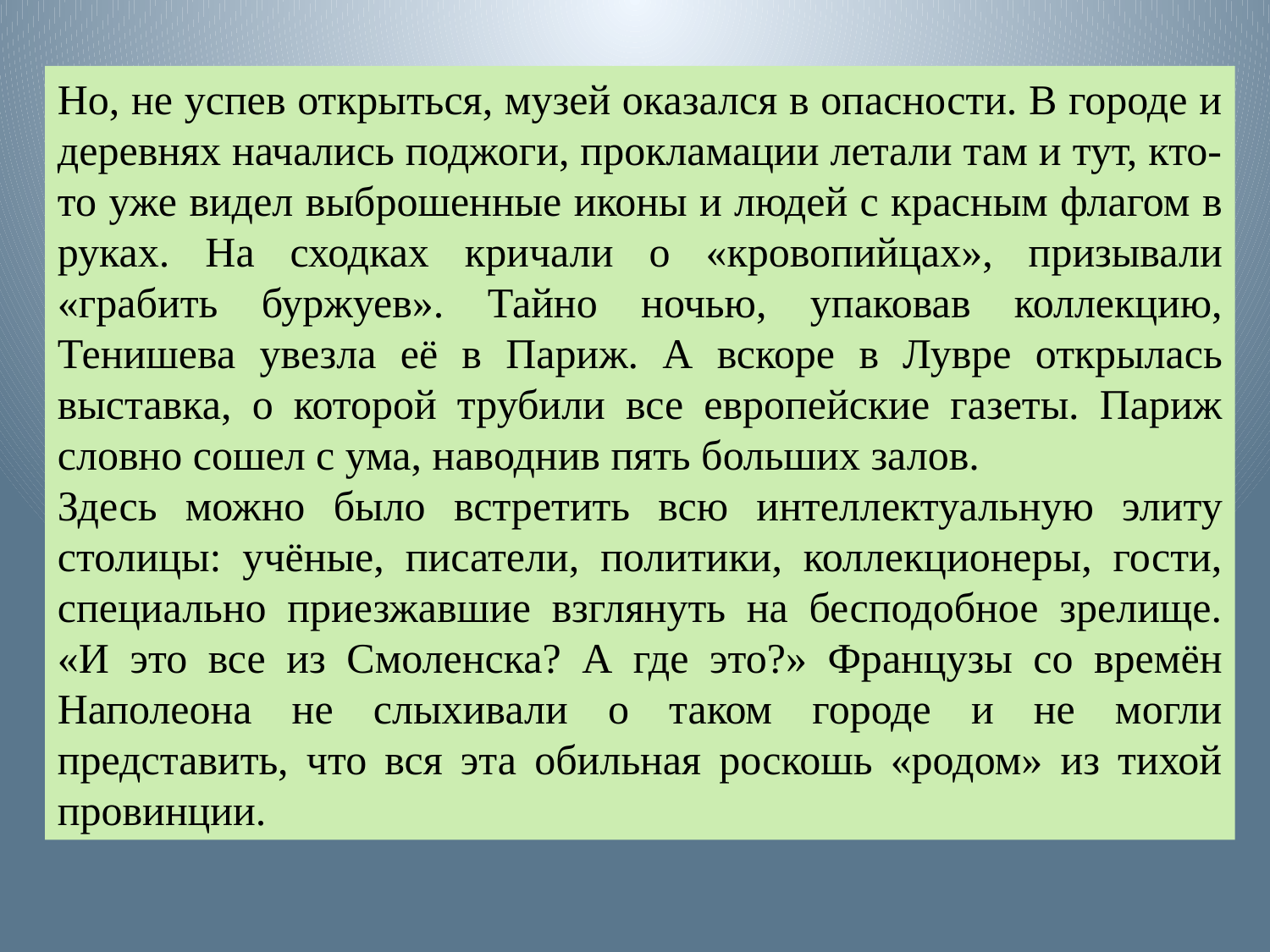

Но, не успев открыться, музей оказался в опасности. В городе и деревнях начались поджоги, прокламации летали там и тут, кто-то уже видел выброшенные иконы и людей с красным флагом в руках. На сходках кричали о «кровопийцах», призывали «грабить буржуев». Тайно ночью, упаковав коллекцию, Тенишева увезла её в Париж. А вскоре в Лувре открылась выставка, о которой трубили все европейские газеты. Париж словно сошел с ума, наводнив пять больших залов.
Здесь можно было встретить всю интеллектуальную элиту столицы: учёные, писатели, политики, коллекционеры, гости, специально приезжавшие взглянуть на бесподобное зрелище. «И это все из Смоленска? А где это?» Французы со времён Наполеона не слыхивали о таком городе и не могли представить, что вся эта обильная роскошь «родом» из тихой провинции.